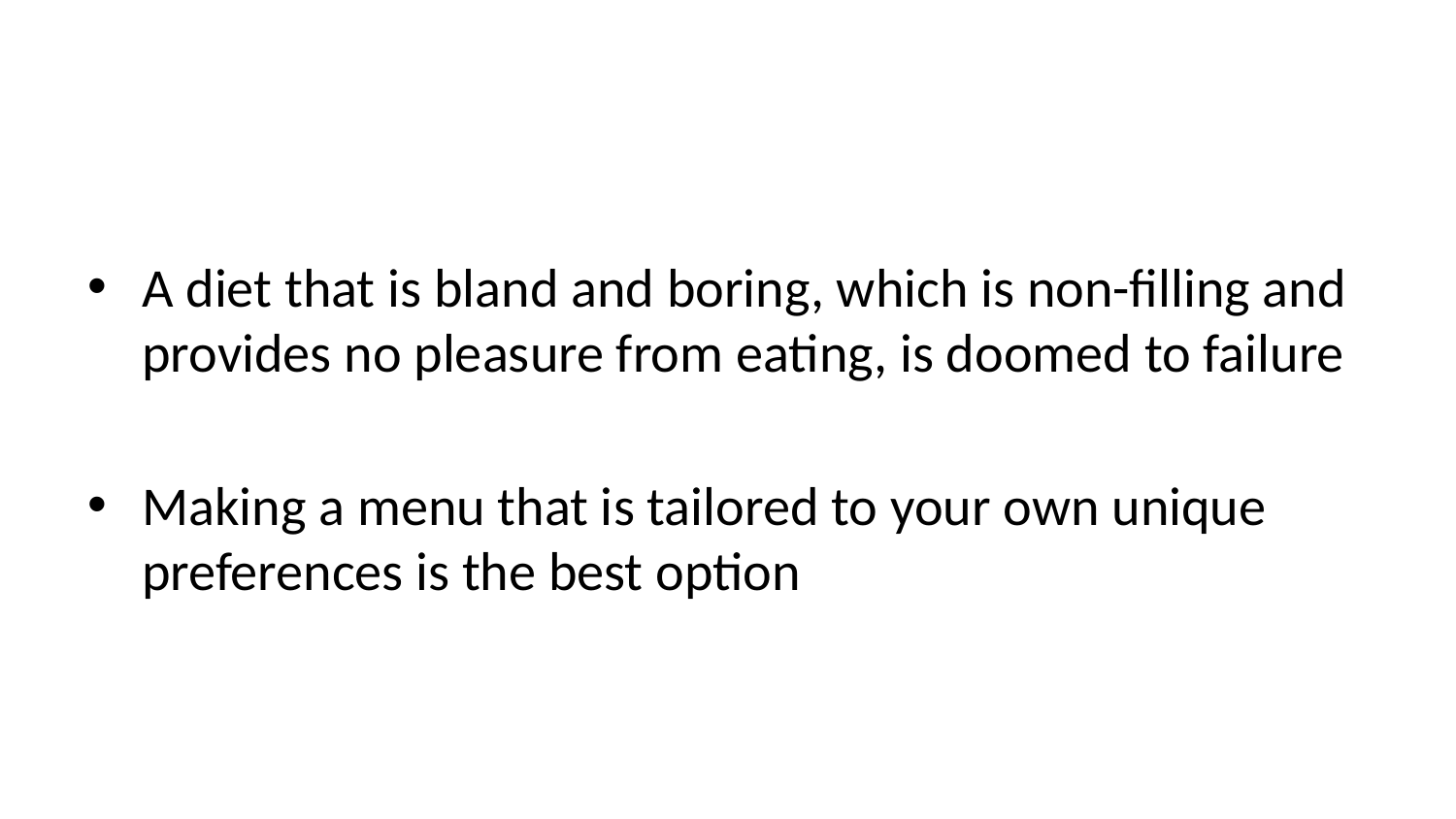

A diet that is bland and boring, which is non-filling and provides no pleasure from eating, is doomed to failure

Making a menu that is tailored to your own unique preferences is the best option